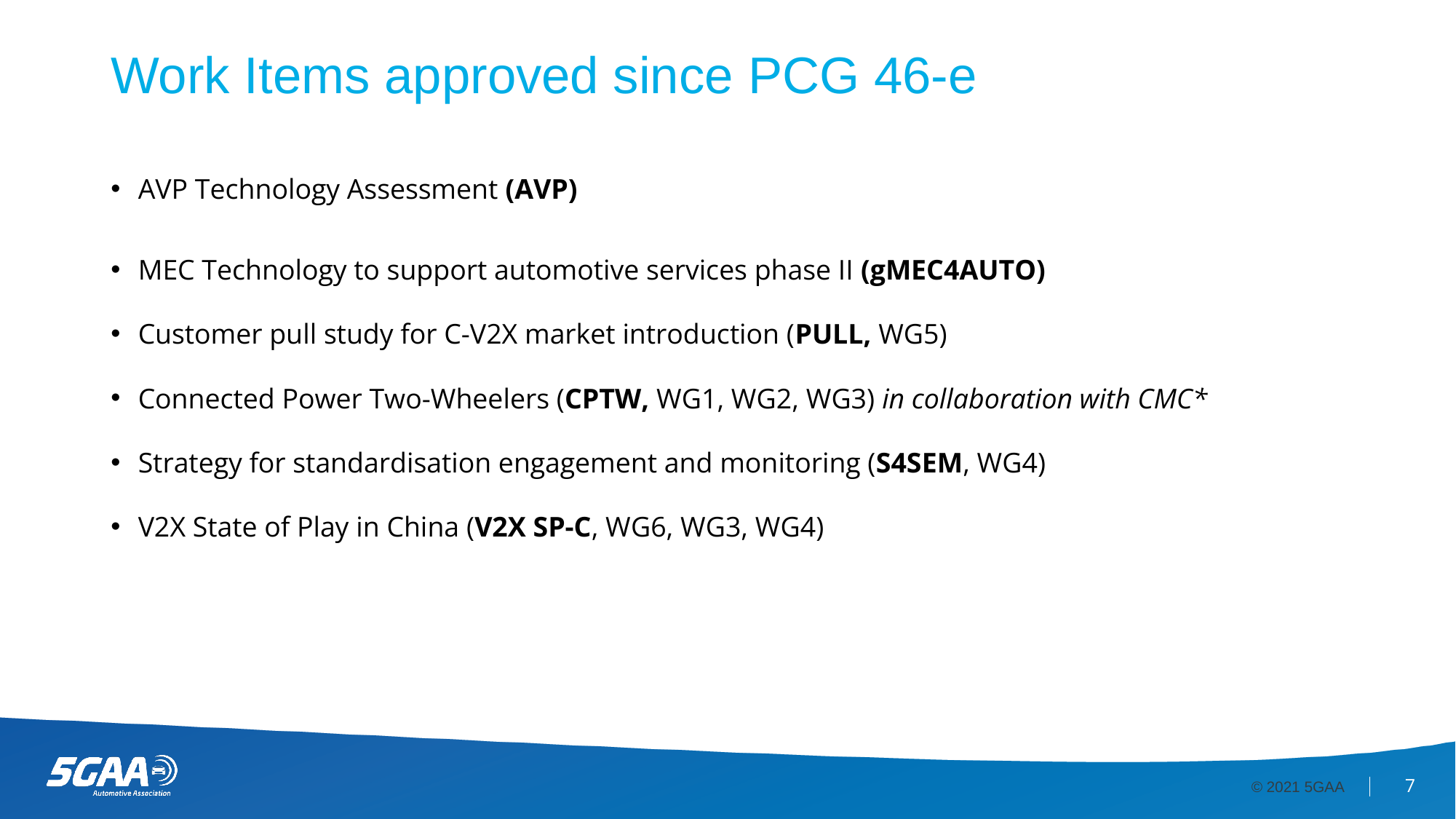

# Work Items approved since PCG 46-e
AVP Technology Assessment (AVP)
MEC Technology to support automotive services phase II (gMEC4AUTO)
Customer pull study for C-V2X market introduction (PULL, WG5)
Connected Power Two-Wheelers (CPTW, WG1, WG2, WG3) in collaboration with CMC*
Strategy for standardisation engagement and monitoring (S4SEM, WG4)
V2X State of Play in China (V2X SP-C, WG6, WG3, WG4)